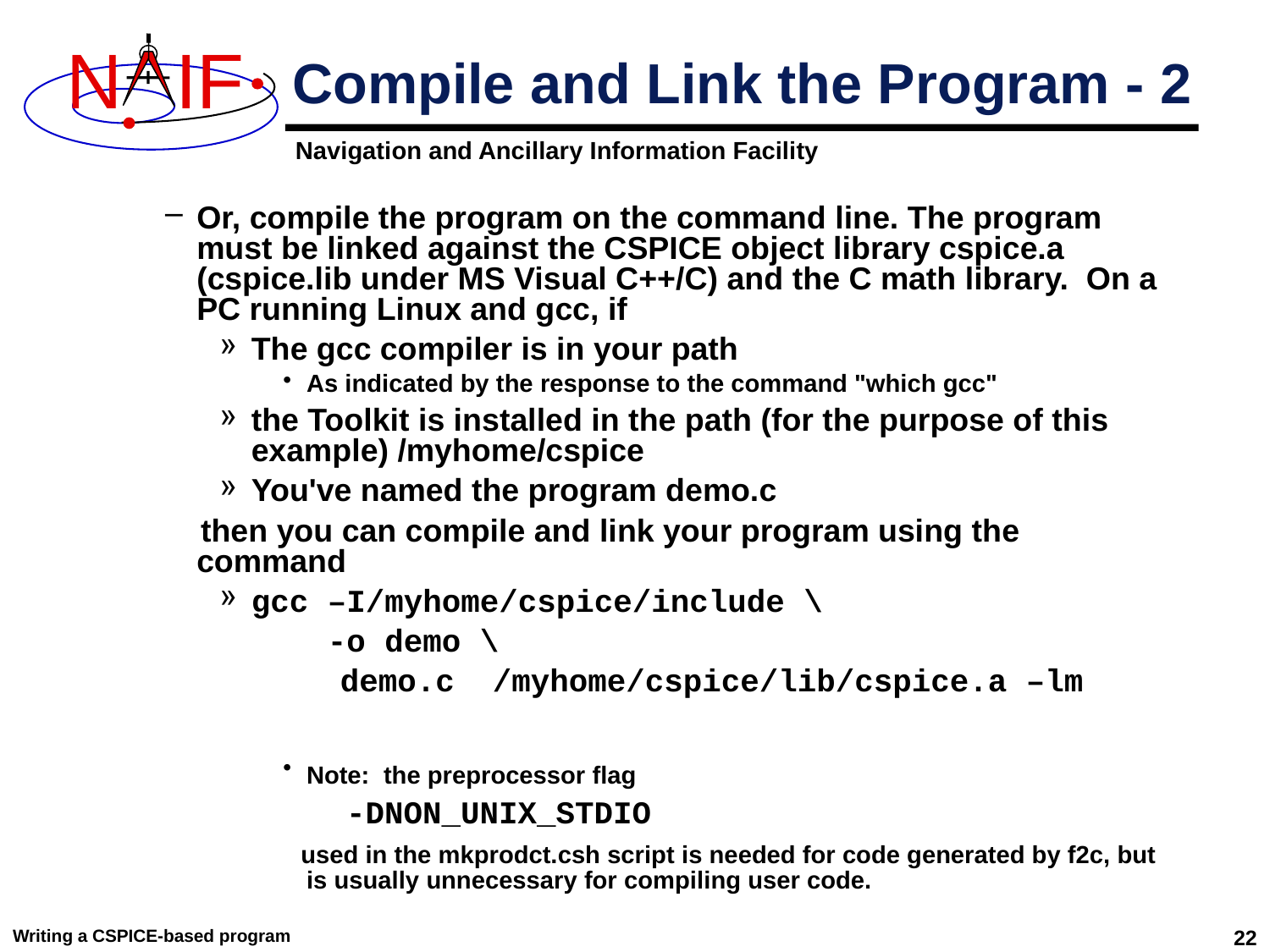

# Compile and Link the Program - 2
Or, compile the program on the command line. The program must be linked against the CSPICE object library cspice.a (cspice.lib under MS Visual C++/C) and the C math library.  On a PC running Linux and gcc, if
The gcc compiler is in your path
As indicated by the response to the command "which gcc"
the Toolkit is installed in the path (for the purpose of this example) /myhome/cspice
You've named the program demo.c
    then you can compile and link your program using the command
gcc –I/myhome/cspice/include \
   -o demo \
   demo.c  /myhome/cspice/lib/cspice.a –lm

Note:  the preprocessor flag
-DNON_UNIX_STDIO
  used in the mkprodct.csh script is needed for code generated by f2c, but is usually unnecessary for compiling user code.
Writing a CSPICE-based program
22